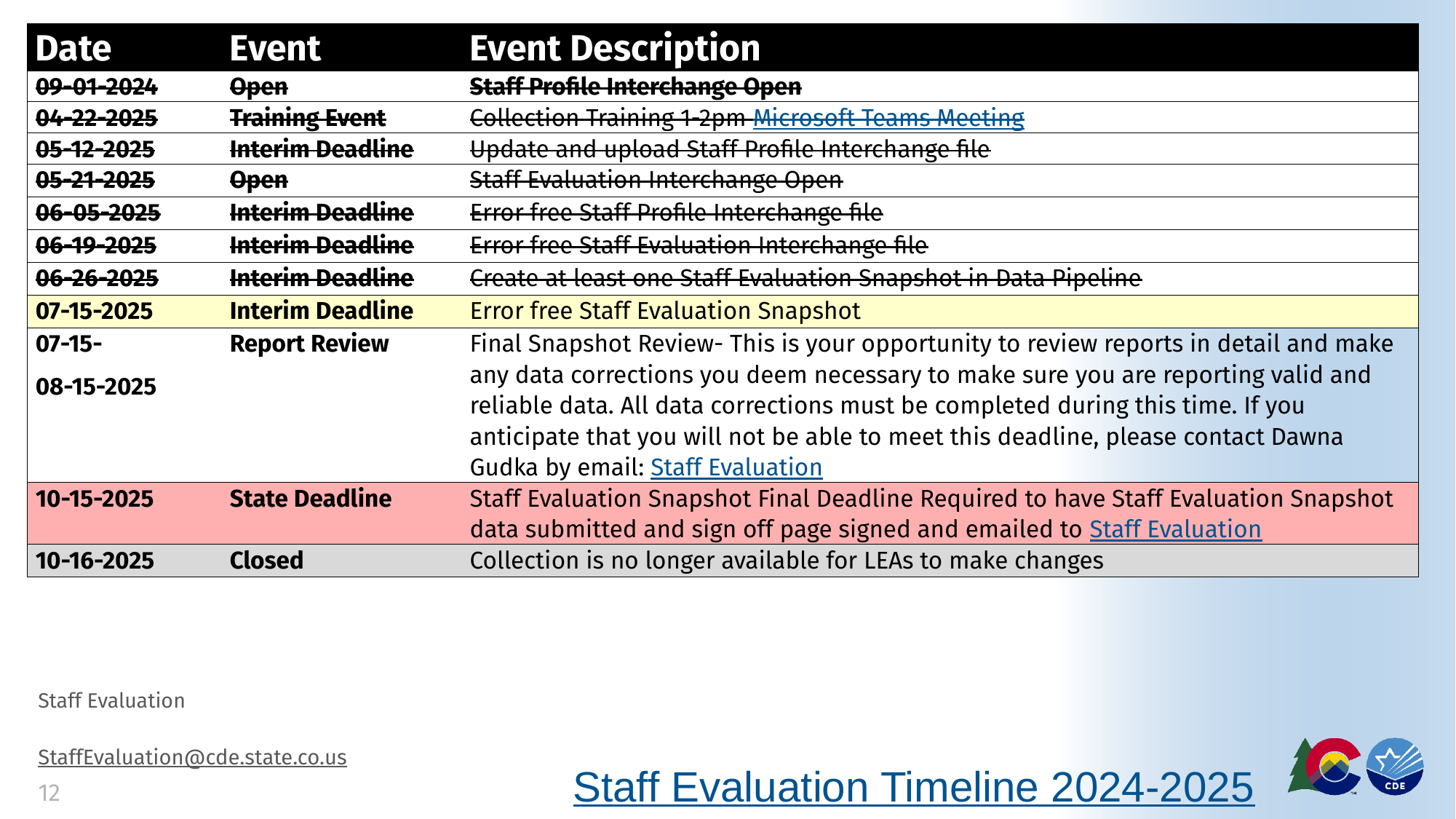

| Date | Event | Event Description |
| --- | --- | --- |
| 09-01-2024 | Open | Staff Profile Interchange Open |
| 04-22-2025 | Training Event | Collection Training 1-2pm Microsoft Teams Meeting |
| 05-12-2025 | Interim Deadline | Update and upload Staff Profile Interchange file |
| 05-21-2025 | Open | Staff Evaluation Interchange Open |
| 06-05-2025 | Interim Deadline | Error free Staff Profile Interchange file |
| 06-19-2025 | Interim Deadline | Error free Staff Evaluation Interchange file |
| 06-26-2025 | Interim Deadline | Create at least one Staff Evaluation Snapshot in Data Pipeline |
| 07-15-2025 | Interim Deadline | Error free Staff Evaluation Snapshot |
| 07-15- 08-15-2025 | Report Review | Final Snapshot Review- This is your opportunity to review reports in detail and make any data corrections you deem necessary to make sure you are reporting valid and reliable data. All data corrections must be completed during this time. If you anticipate that you will not be able to meet this deadline, please contact Dawna Gudka by email: Staff Evaluation |
| 10-15-2025 | State Deadline | Staff Evaluation Snapshot Final Deadline Required to have Staff Evaluation Snapshot data submitted and sign off page signed and emailed to Staff Evaluation |
| 10-16-2025 | Closed | Collection is no longer available for LEAs to make changes |
Staff Evaluation
# Staff Evaluation Timeline 2024-2025
StaffEvaluation@cde.state.co.us
12